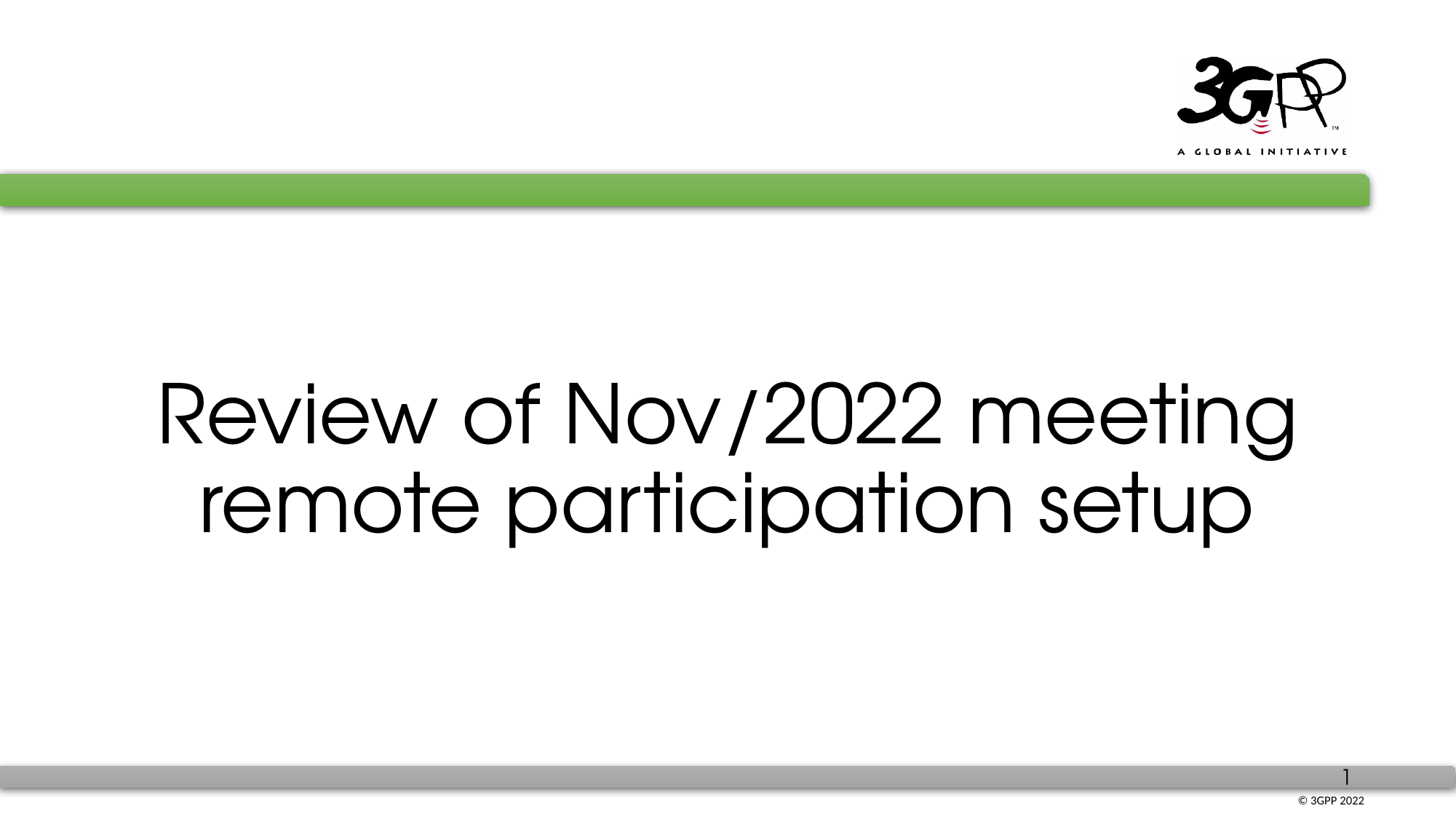

# Review of Nov/2022 meeting remote participation setup